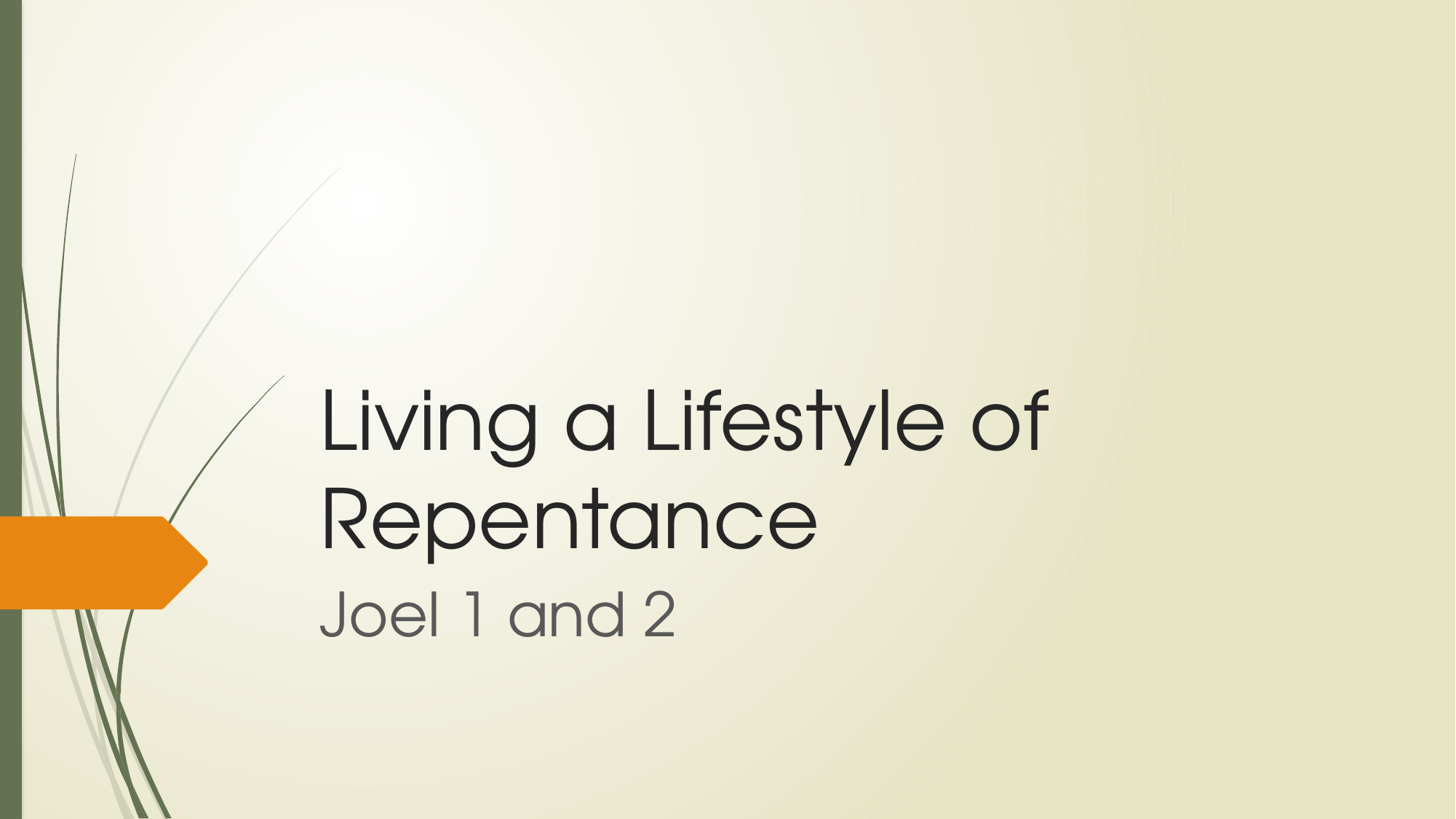

# Living a Lifestyle of Repentance
Joel 1 and 2